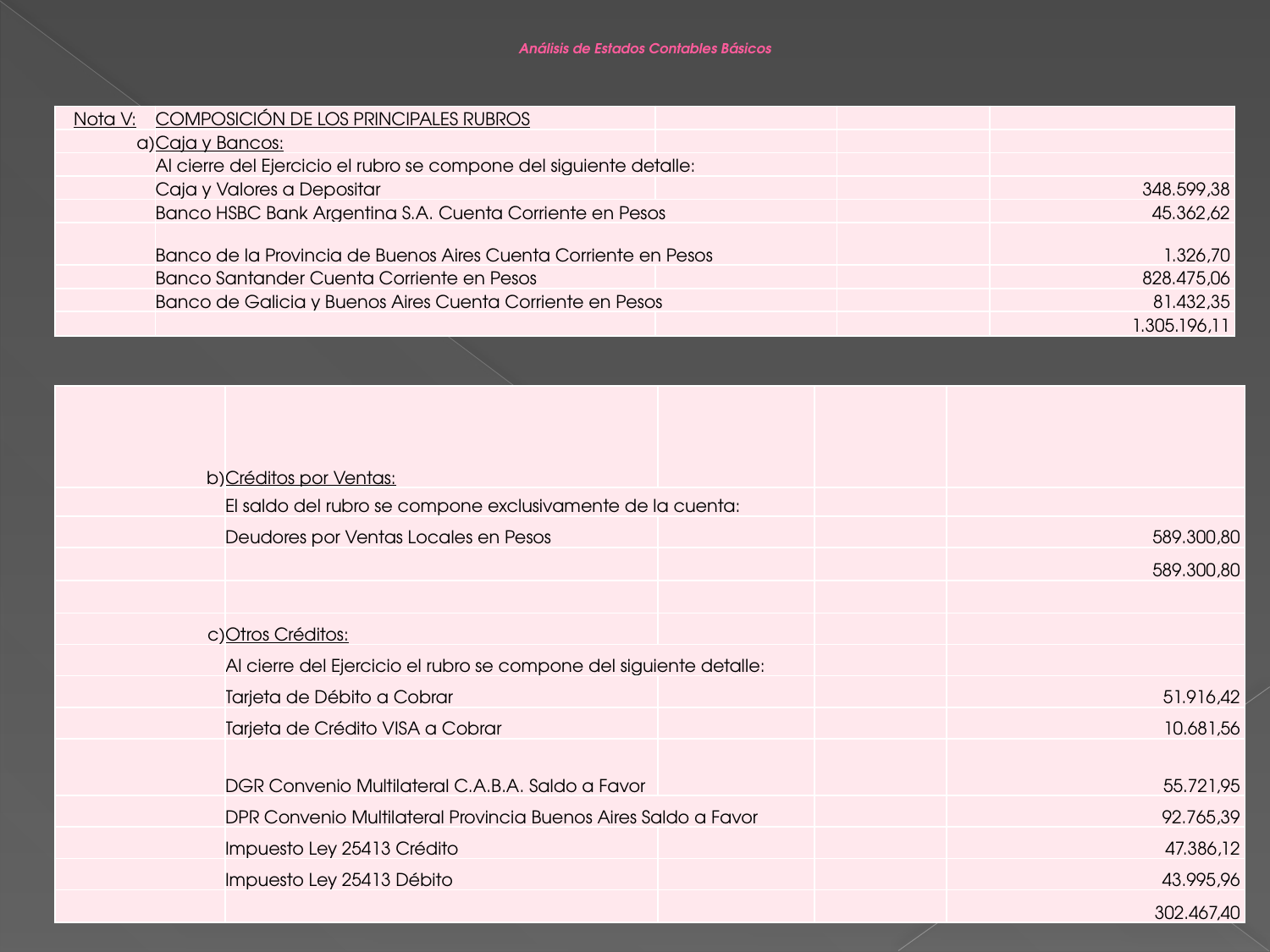

# Análisis de Estados Contables Básicos
| Nota V: | COMPOSICIÓN DE LOS PRINCIPALES RUBROS |  |  |  |
| --- | --- | --- | --- | --- |
| a) | Caja y Bancos: |  |  |  |
|  | Al cierre del Ejercicio el rubro se compone del siguiente detalle: |  |  |  |
|  | Caja y Valores a Depositar |  |  | 348.599,38 |
|  | Banco HSBC Bank Argentina S.A. Cuenta Corriente en Pesos |  |  | 45.362,62 |
|  | Banco de la Provincia de Buenos Aires Cuenta Corriente en Pesos |  |  | 1.326,70 |
|  | Banco Santander Cuenta Corriente en Pesos |  |  | 828.475,06 |
|  | Banco de Galicia y Buenos Aires Cuenta Corriente en Pesos |  |  | 81.432,35 |
|  |  |  |  | 1.305.196,11 |
| b) | Créditos por Ventas: |  |  |  |
| --- | --- | --- | --- | --- |
|  | El saldo del rubro se compone exclusivamente de la cuenta: |  |  |  |
|  | Deudores por Ventas Locales en Pesos |  |  | 589.300,80 |
|  |  |  |  | 589.300,80 |
|  |  |  |  |  |
| c) | Otros Créditos: |  |  |  |
|  | Al cierre del Ejercicio el rubro se compone del siguiente detalle: |  |  |  |
|  | Tarjeta de Débito a Cobrar |  |  | 51.916,42 |
|  | Tarjeta de Crédito VISA a Cobrar |  |  | 10.681,56 |
|  | DGR Convenio Multilateral C.A.B.A. Saldo a Favor |  |  | 55.721,95 |
|  | DPR Convenio Multilateral Provincia Buenos Aires Saldo a Favor |  |  | 92.765,39 |
|  | Impuesto Ley 25413 Crédito |  |  | 47.386,12 |
|  | Impuesto Ley 25413 Débito |  |  | 43.995,96 |
|  |  |  |  | 302.467,40 |